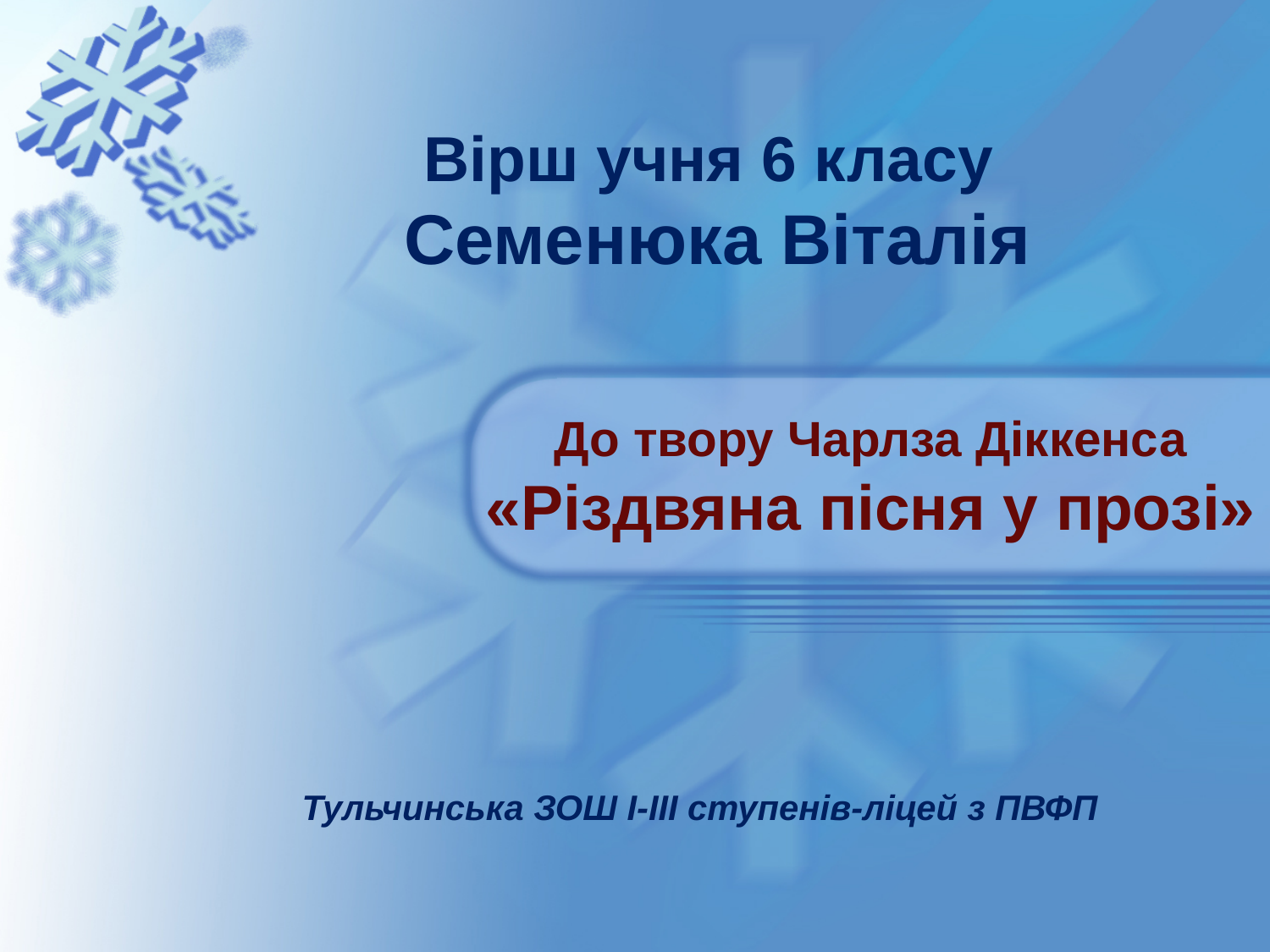

Вірш учня 6 класу
Семенюка Віталія
До твору Чарлза Діккенса
«Різдвяна пісня у прозі»
Тульчинська ЗОШ І-ІІІ ступенів-ліцей з ПВФП